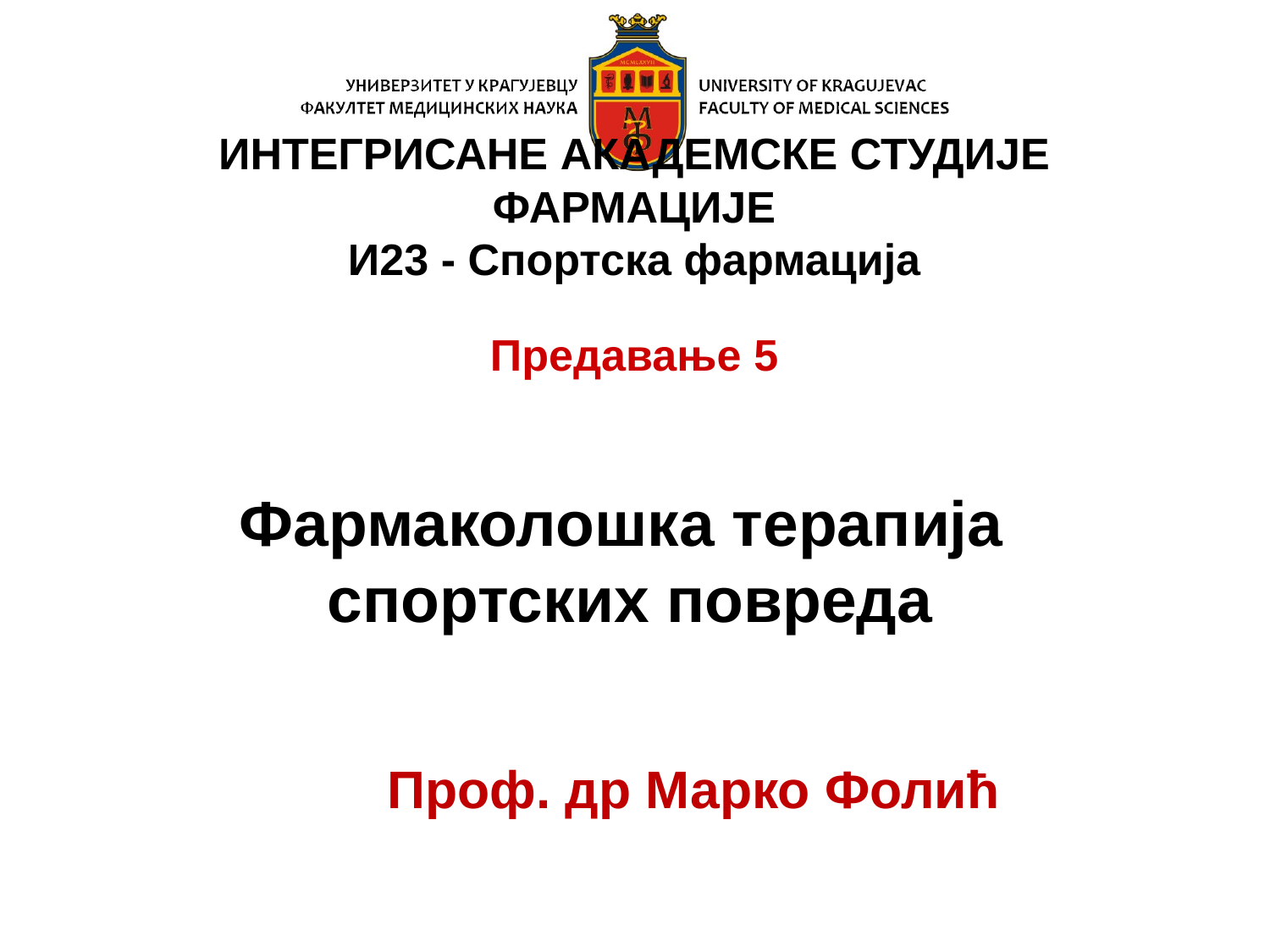

# ИНТЕГРИСАНЕ АКАДЕМСКЕ СТУДИЈЕ ФАРМАЦИЈЕ И23 - Спортска фармација Предавање 5

Фармаколошка терапија
спортских повреда
	Проф. др Марко Фолић